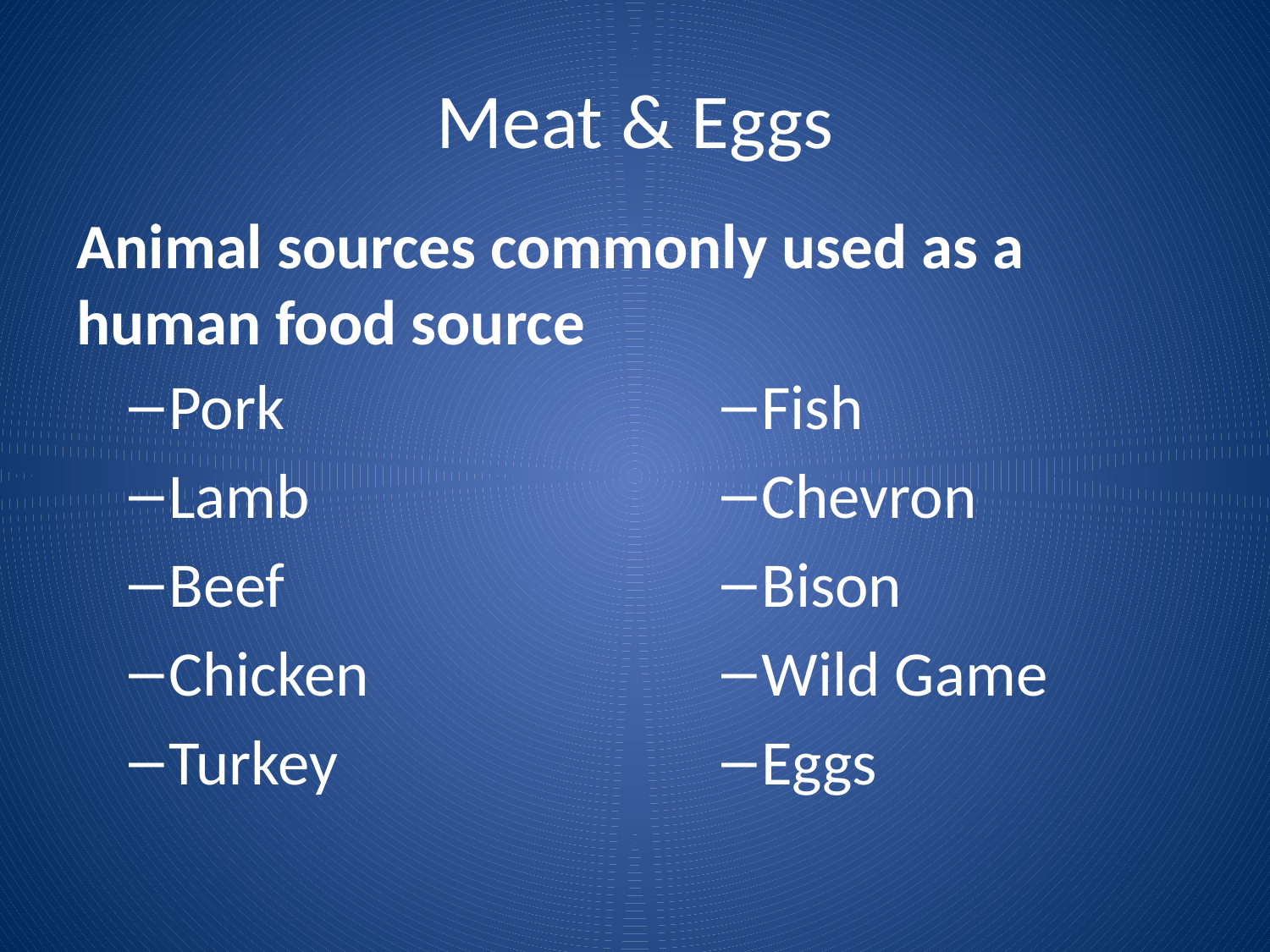

# Meat & Eggs
Animal sources commonly used as a human food source
Pork
Lamb
Beef
Chicken
Turkey
Fish
Chevron
Bison
Wild Game
Eggs